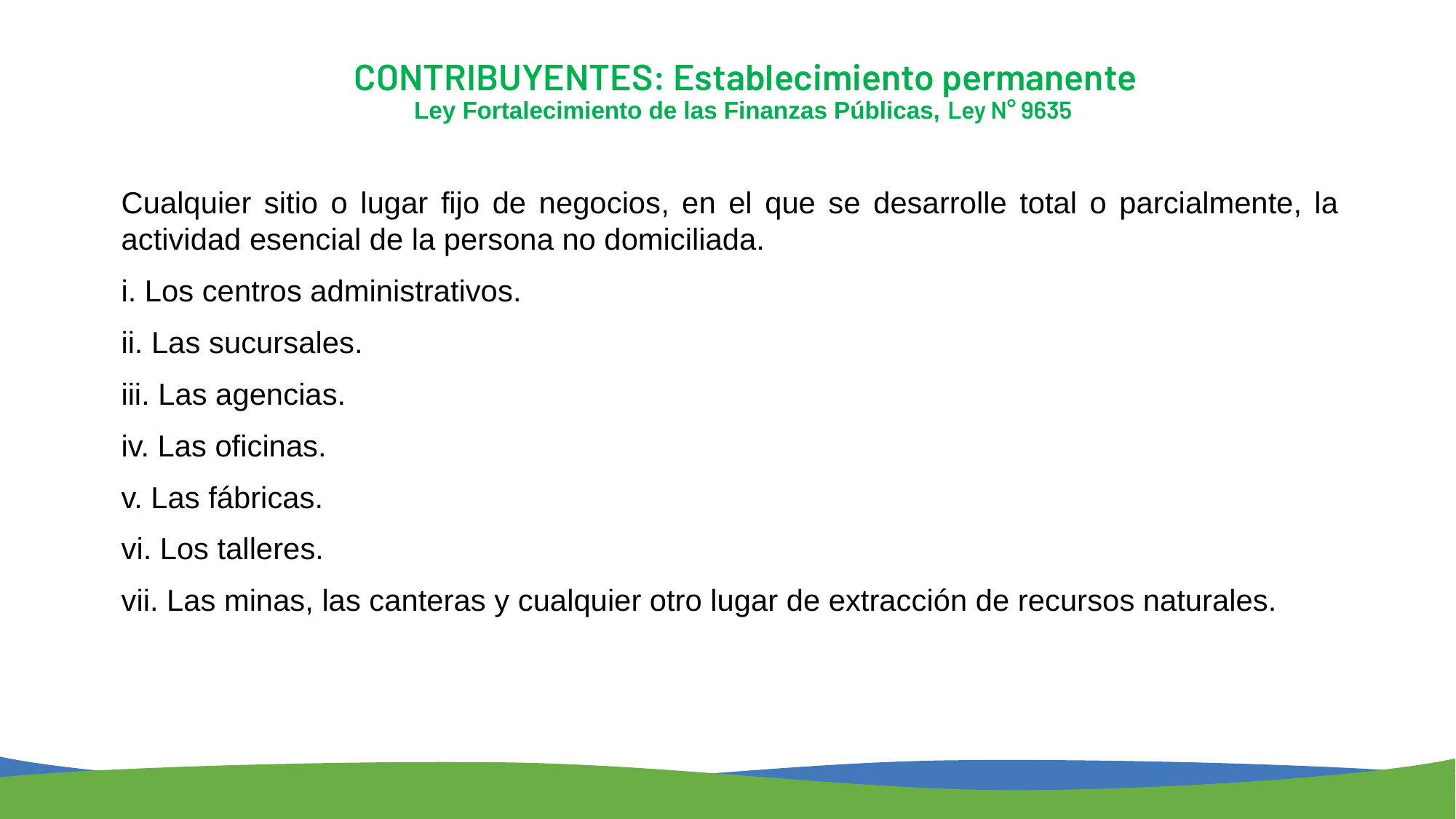

CONTRIBUYENTES: Establecimiento permanente
Ley Fortalecimiento de las Finanzas Públicas, Ley N° 9635
Cualquier sitio o lugar fijo de negocios, en el que se desarrolle total o parcialmente, la actividad esencial de la persona no domiciliada.
i. Los centros administrativos.
ii. Las sucursales.
iii. Las agencias.
iv. Las oficinas.
v. Las fábricas.
vi. Los talleres.
vii. Las minas, las canteras y cualquier otro lugar de extracción de recursos naturales.